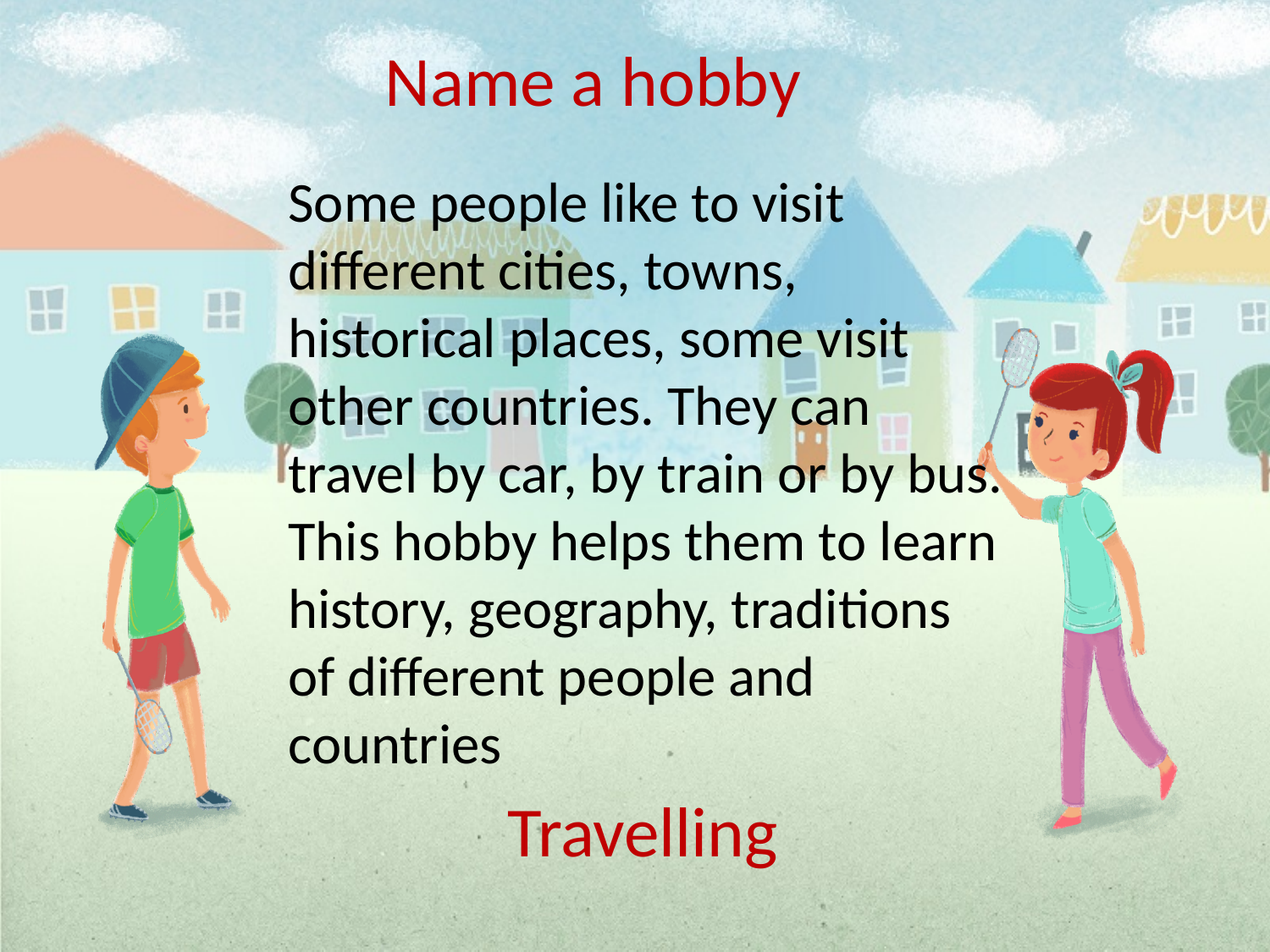

Name a hobby
Some people like to visit different cities, towns, historical places, some visit other countries. They can travel by car, by train or by bus. This hobby helps them to learn history, geography, traditions of different people and countries
Travelling